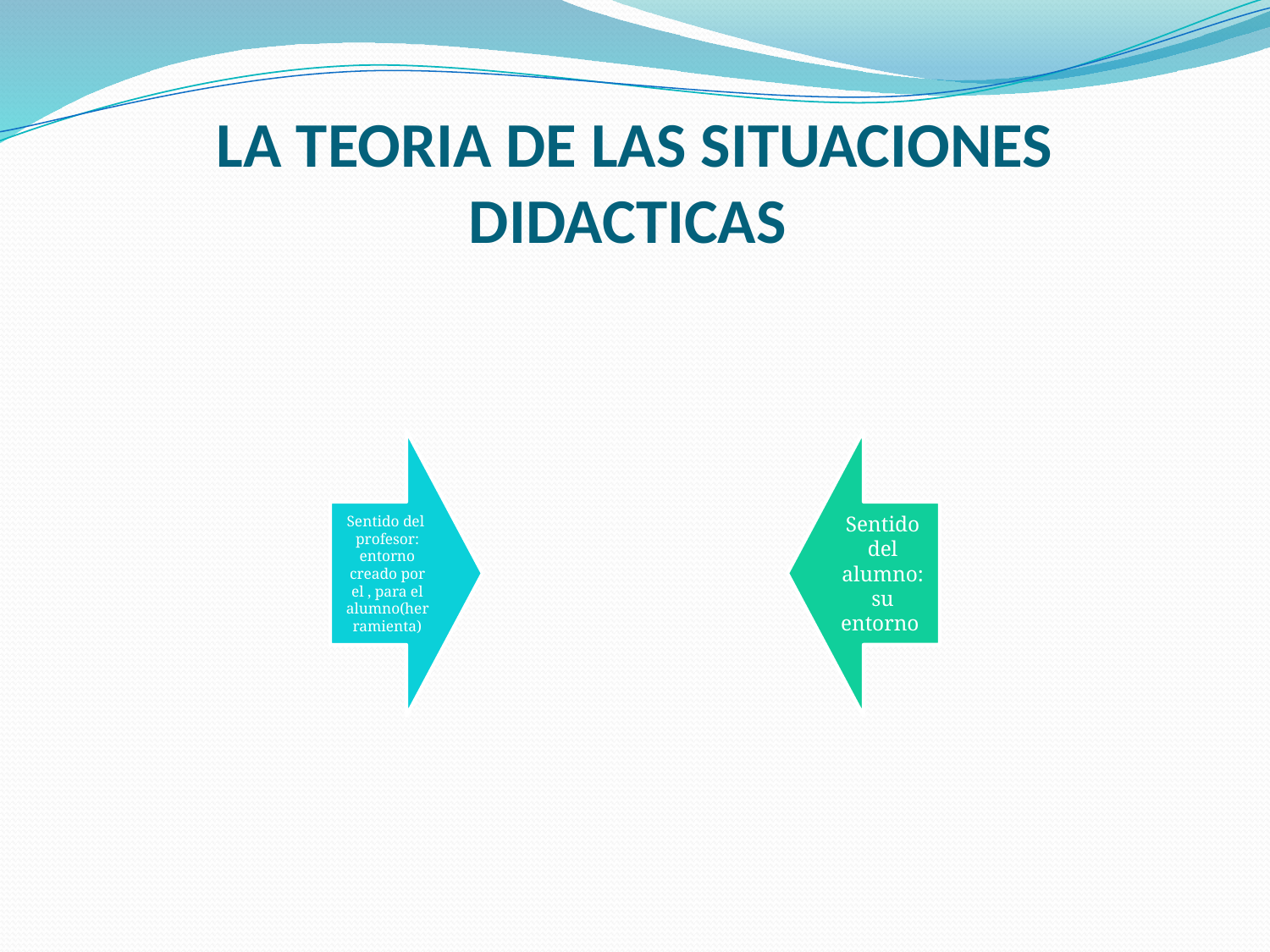

# LA TEORIA DE LAS SITUACIONES DIDACTICAS
Sentido del  profesor: entorno creado por el , para el alumno(herramienta)
Sentido del alumno: su entorno